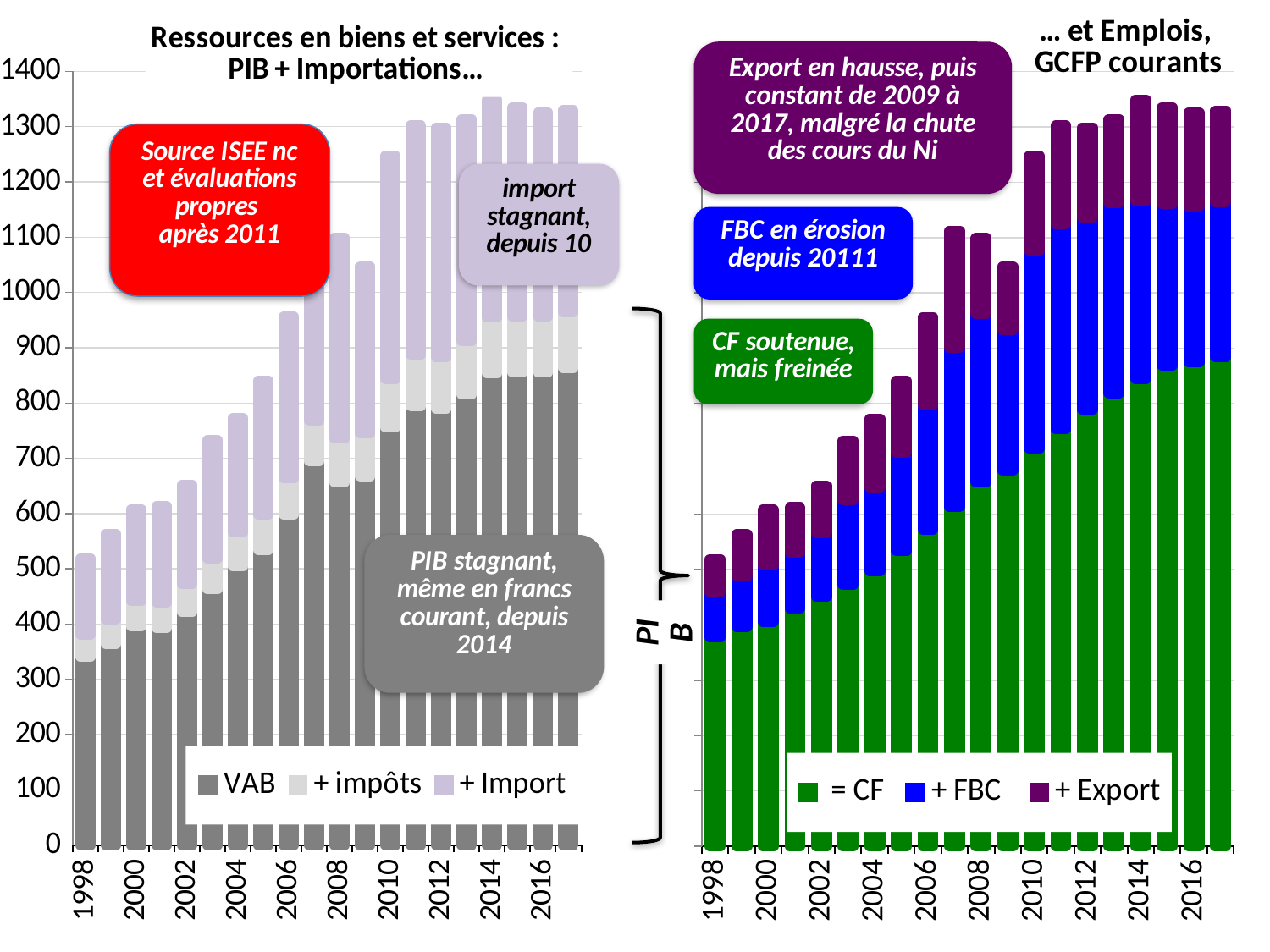

### Chart: Ressources en biens et services :
PIB + Importations…

| Category | VAB | + impôts | + Import |
|---|---|---|---|
| 1998 | 340.648975334581 | 40.81384477070528 | 137.382027255366 |
| 1999 | 364.2075527415726 | 44.225585681 | 155.041824368848 |
| 2000 | 395.299482807604 | 46.572206847 | 166.081194695828 |
| 2001 | 392.5147772068678 | 46.868135003 | 173.448851366125 |
| 2002 | 421.2903252480685 | 50.706006921 | 179.721856207808 |
| 2003 | 462.6535102292526 | 55.891456652 | 214.033384169587 |
| 2004 | 504.183 | 61.34505391 | 206.913364252597 |
| 2005 | 534.3868636678155 | 64.01525862799997 | 242.012555093894 |
| 2006 | 598.1021496778034 | 65.194489263 | 292.695468413775 |
| 2007 | 694.2617170029869 | 73.715354957 | 343.9743495784782 |
| 2008 | 656.5963800764238 | 79.117 | 363.172 |
| 2009 | 666.797 | 77.918 | 302.924 |
| 2010 | 755.517 | 87.396 | 404.337 |
| 2011 | 793.521 | 93.904 | 414.904 |
| 2012 | 789.7095485801846 | 93.45295896374974 | 415.2733886744832 |
| 2013 | 815.824131791123 | 96.54331677638444 | 401.2125260857413 |
| 2014 | 854.1157219866885 | 101.0746820278707 | 393.5873953771832 |
| 2015 | 854.8335560013028 | 101.1596293516445 | 379.3832619901288 |
| 2016 | 854.8335560013028 | 101.2 | 370.0 |
| 2017 | 863.3818915613157 | 101.2 | 365.0 |

### Chart: … et Emplois,
GCFP courants

| Category |  = CF | + FBC  | + Export |
|---|---|---|---|
| 1998 | 377.824163005803 | 81.1237356471578 | 59.89694870769149 |
| 1999 | 396.8431381837447 | 91.34159658726954 | 75.29022802040897 |
| 2000 | 405.9261546494162 | 101.3644675900155 | 100.662262111 |
| 2001 | 429.9246544269732 | 100.7038588967394 | 82.20325025227964 |
| 2002 | 450.8647800013768 | 115.6295443765798 | 85.22386399892233 |
| 2003 | 473.0928697706752 | 152.6015806032877 | 106.8839006768764 |
| 2004 | 497.6152547089939 | 150.4455570012444 | 124.3804354778489 |
| 2005 | 533.3509875598864 | 178.6035342124352 | 128.4601556173877 |
| 2006 | 572.8306684112388 | 224.6791210223358 | 158.482317921 |
| 2007 | 613.091742041671 | 288.5512719107333 | 210.3084075860607 |
| 2008 | 658.508380076424 | 303.871 | 136.5059758753288 |
| 2009 | 679.444 | 253.504 | 114.691 |
| 2010 | 719.221 | 357.765 | 170.264 |
| 2011 | 754.292 | 369.746 | 178.291 |
| 2012 | 789.6660463823329 | 346.7098476029486 | 162.0602248841677 |
| 2013 | 819.0882649944979 | 343.9567073094644 | 150.5354254851814 |
| 2014 | 844.9215263863579 | 321.0734684182002 | 182.7830138328168 |
| 2015 | 868.9395141444353 | 292.7867904638155 | 173.6506187545645 |
| 2016 | 875.0 | 281.0335560013019 | 170.0 |
| 2017 | 883.75 | 280.8318915613158 | 165.0 |